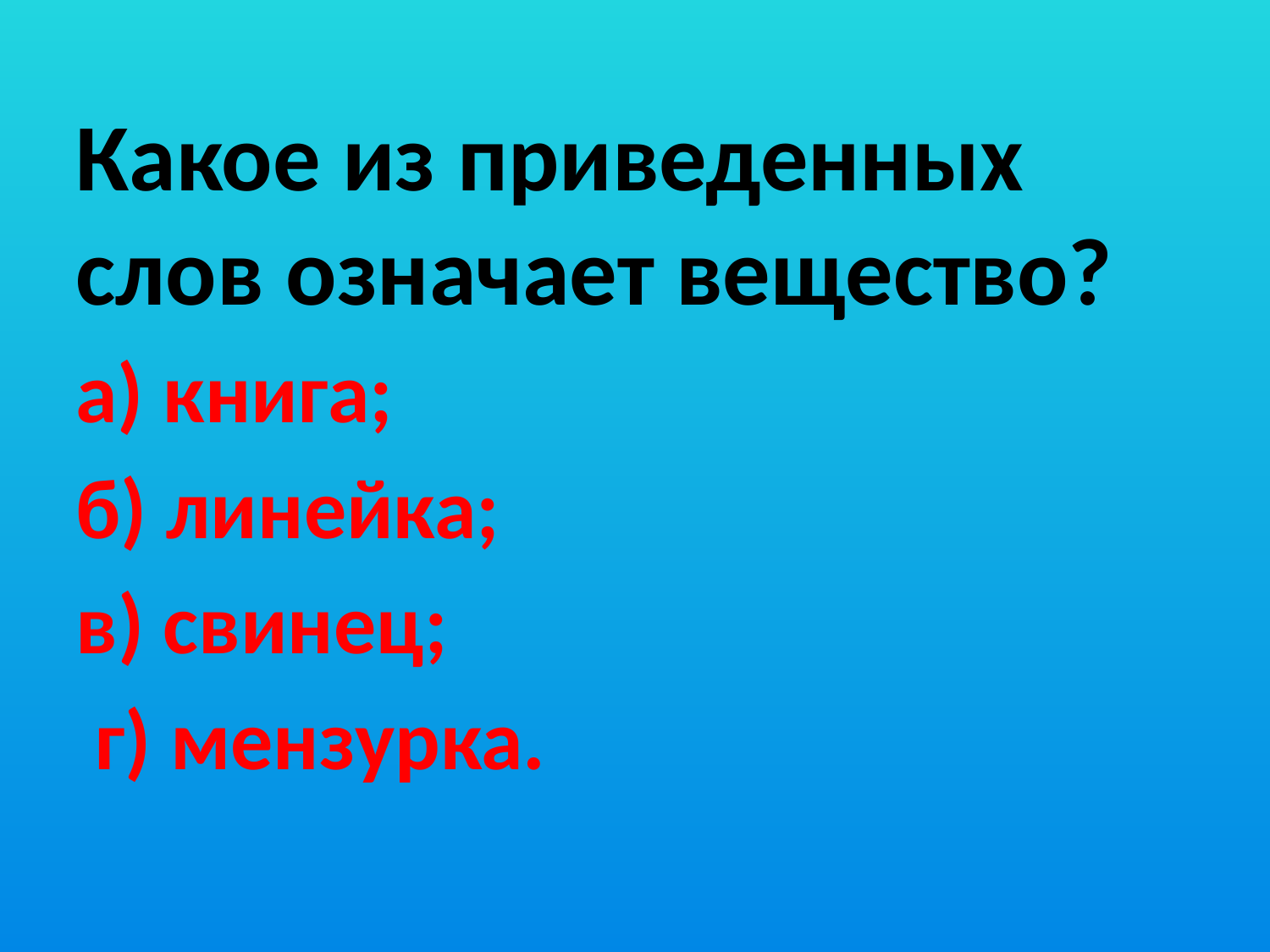

Какое из приведенных слов означает вещество?
а) книга;
б) линейка;
в) свинец;
 г) мензурка.